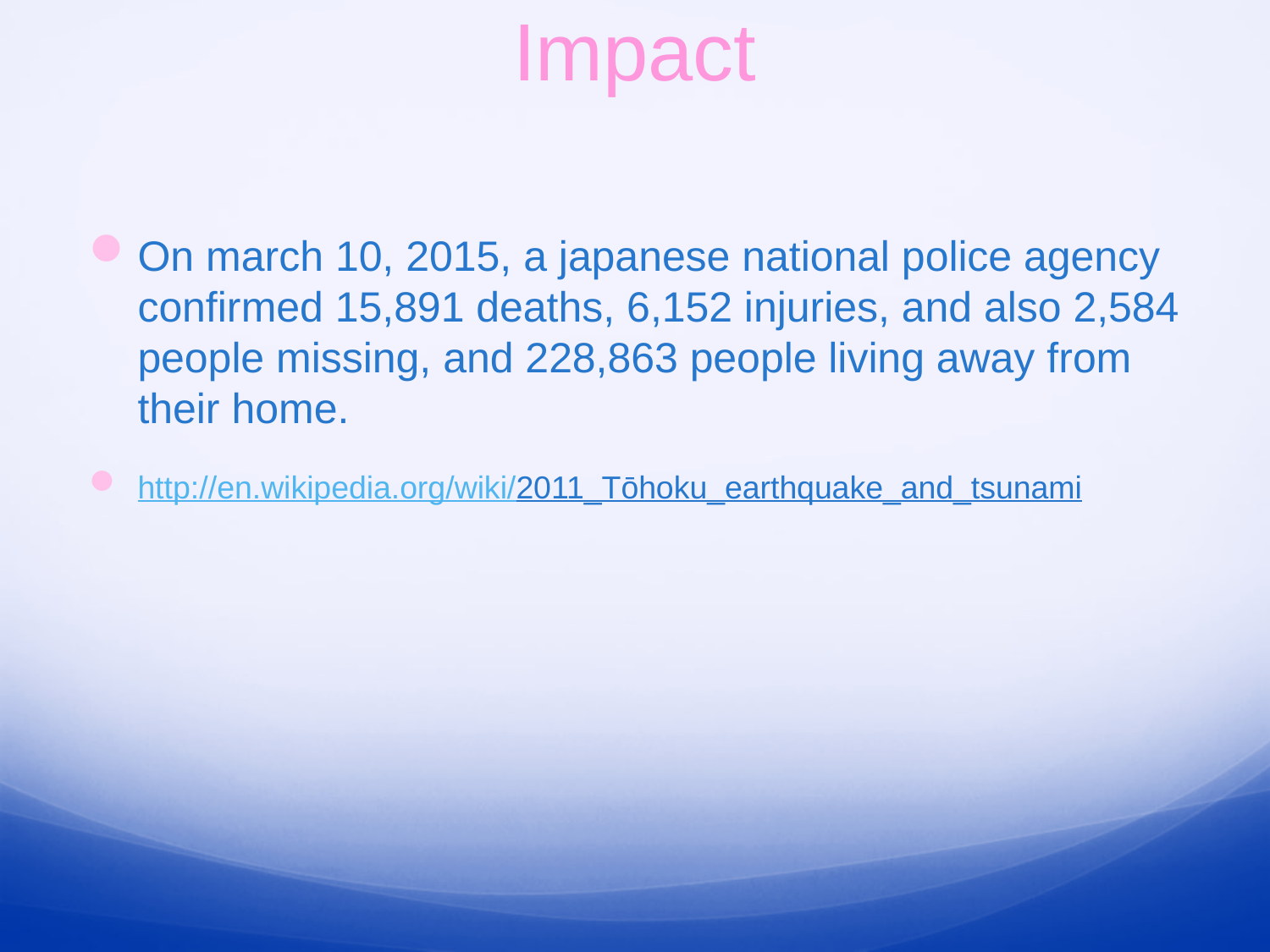

# Impact
On march 10, 2015, a japanese national police agency confirmed 15,891 deaths, 6,152 injuries, and also 2,584 people missing, and 228,863 people living away from their home.
http://en.wikipedia.org/wiki/2011_Tōhoku_earthquake_and_tsunami